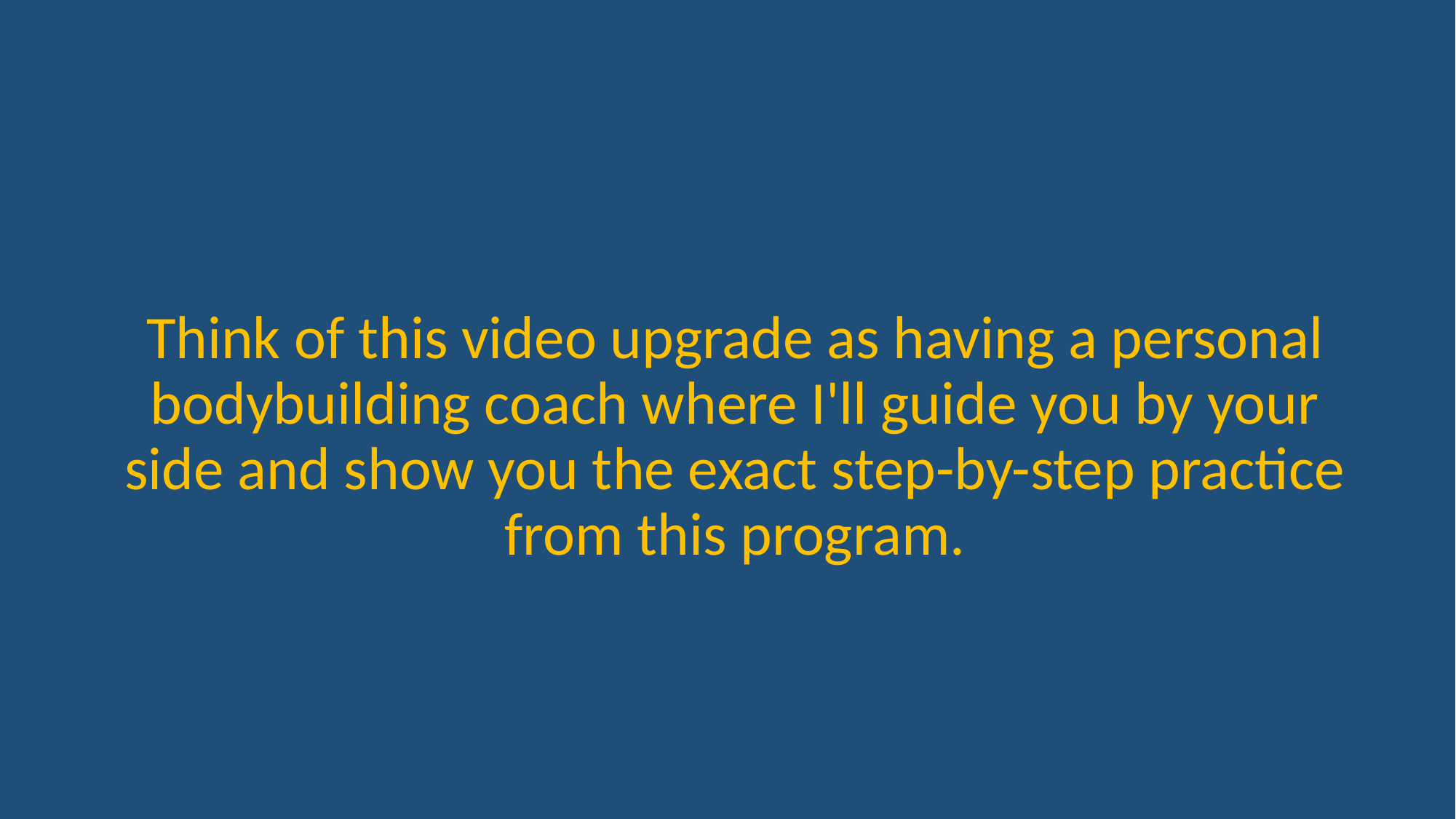

Think of this video upgrade as having a personal bodybuilding coach where I'll guide you by your side and show you the exact step-by-step practice from this program.